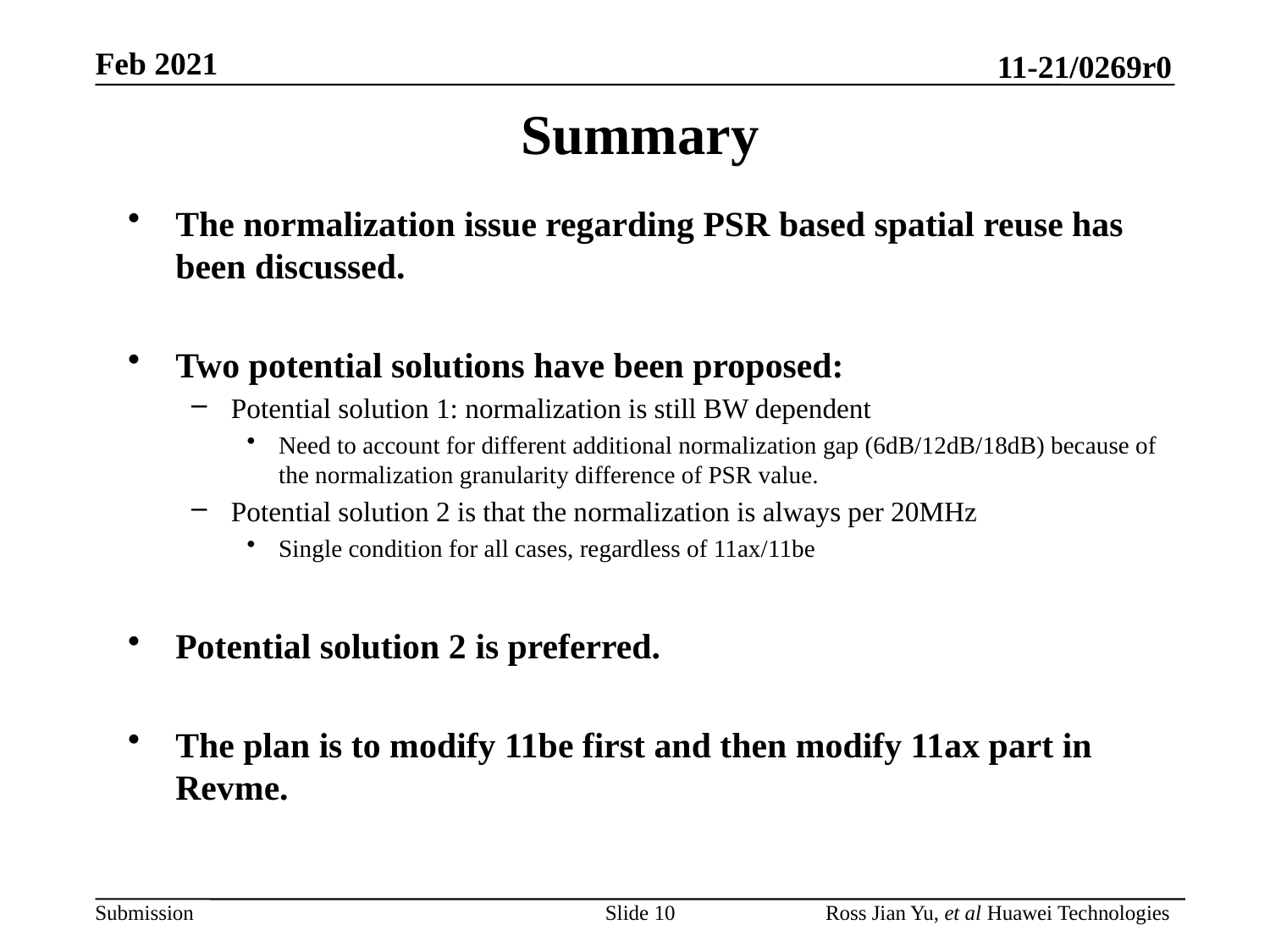

# Summary
The normalization issue regarding PSR based spatial reuse has been discussed.

Two potential solutions have been proposed:
Potential solution 1: normalization is still BW dependent
Need to account for different additional normalization gap (6dB/12dB/18dB) because of the normalization granularity difference of PSR value.
Potential solution 2 is that the normalization is always per 20MHz
Single condition for all cases, regardless of 11ax/11be

Potential solution 2 is preferred.

The plan is to modify 11be first and then modify 11ax part in Revme.
Slide 10